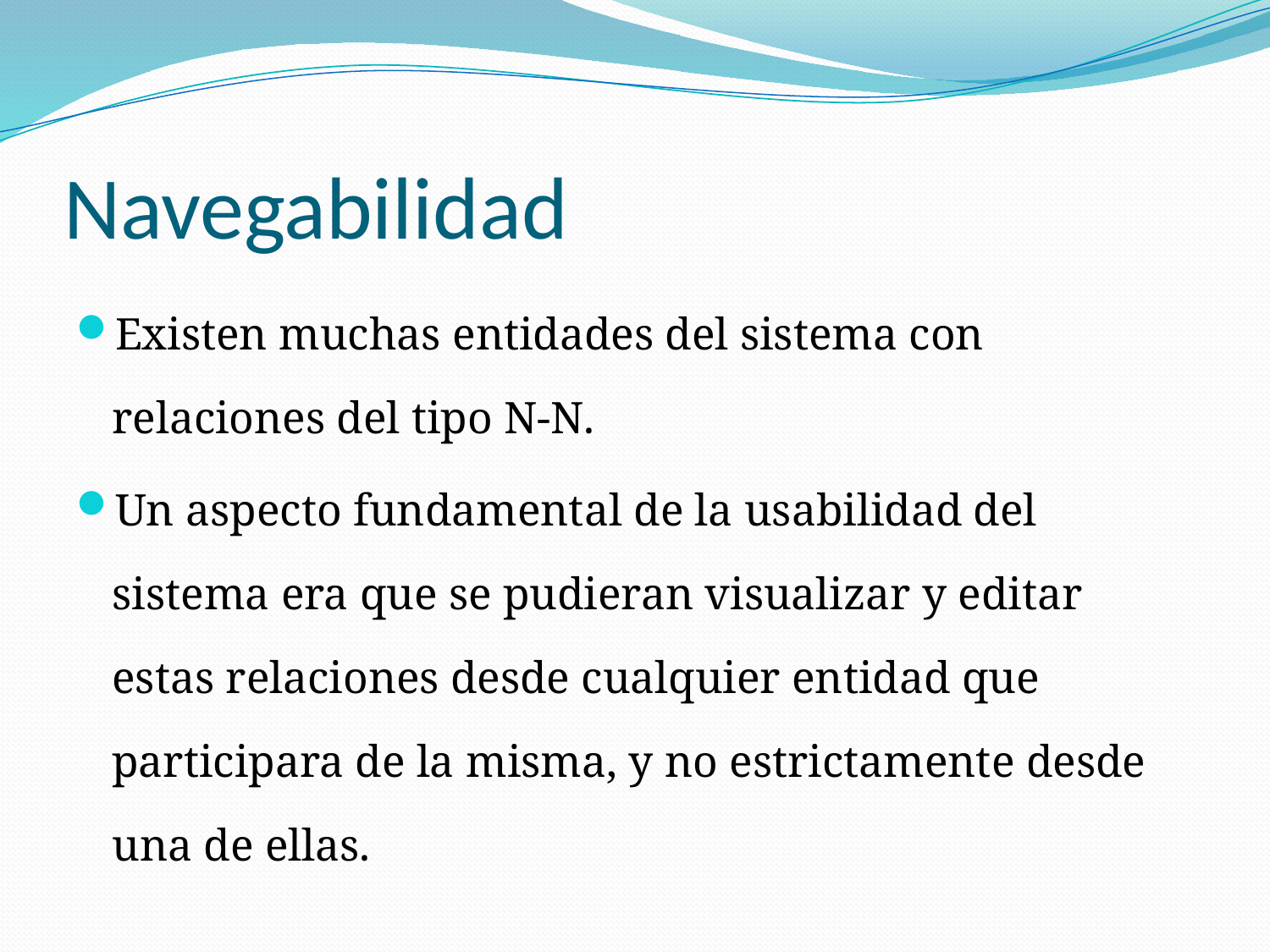

# Navegabilidad
Existen muchas entidades del sistema con relaciones del tipo N-N.
Un aspecto fundamental de la usabilidad del sistema era que se pudieran visualizar y editar estas relaciones desde cualquier entidad que participara de la misma, y no estrictamente desde una de ellas.